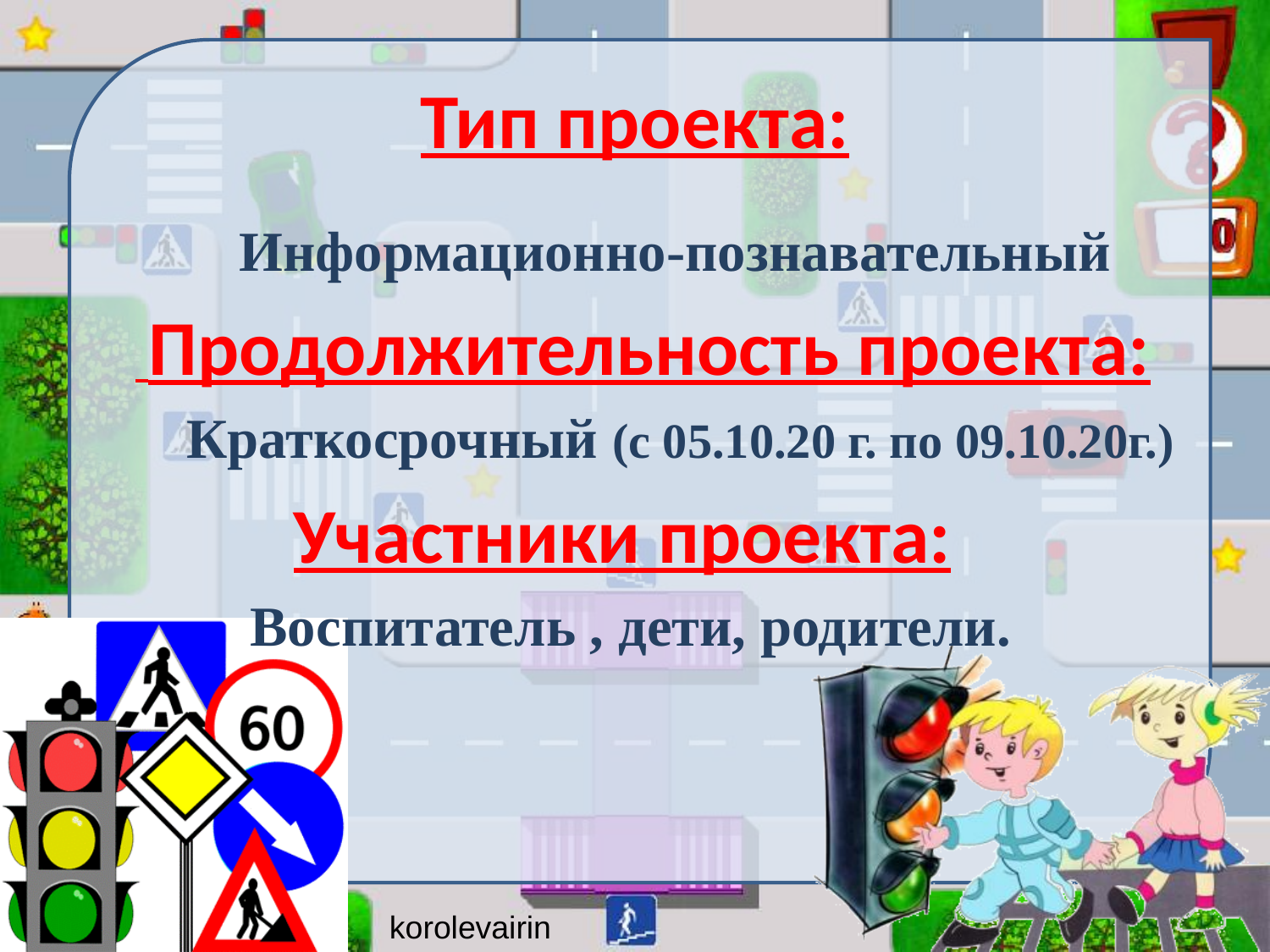

# Тип проекта:
             Информационно-познавательный
      Продолжительность проекта:
         Краткосрочный (с 05.10.20 г. по 09.10.20г.)
Участники проекта:
Воспитатель , дети, родители.